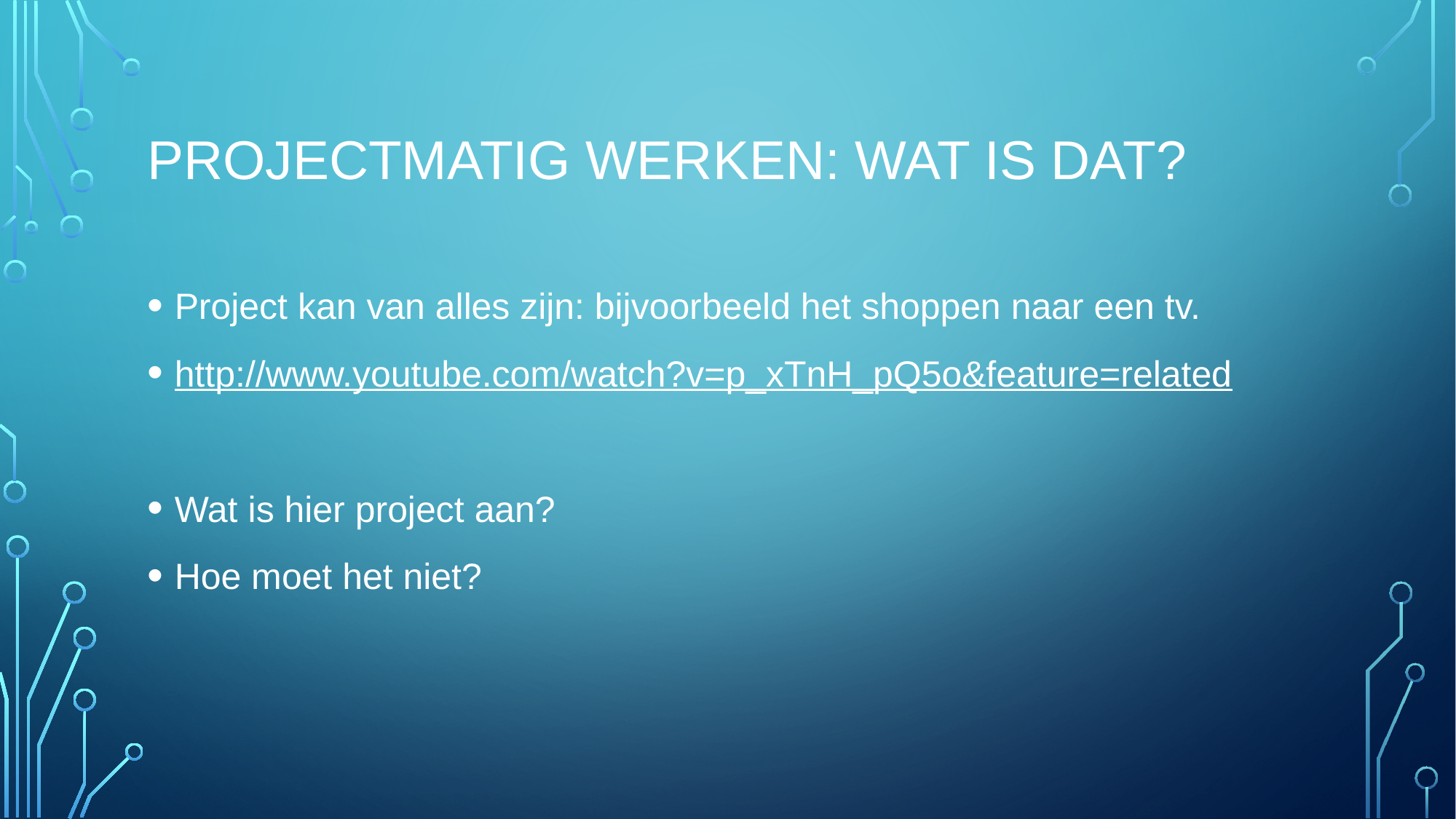

# Projectmatig werken: wat is dat?
Project kan van alles zijn: bijvoorbeeld het shoppen naar een tv.
http://www.youtube.com/watch?v=p_xTnH_pQ5o&feature=related

Wat is hier project aan?
Hoe moet het niet?